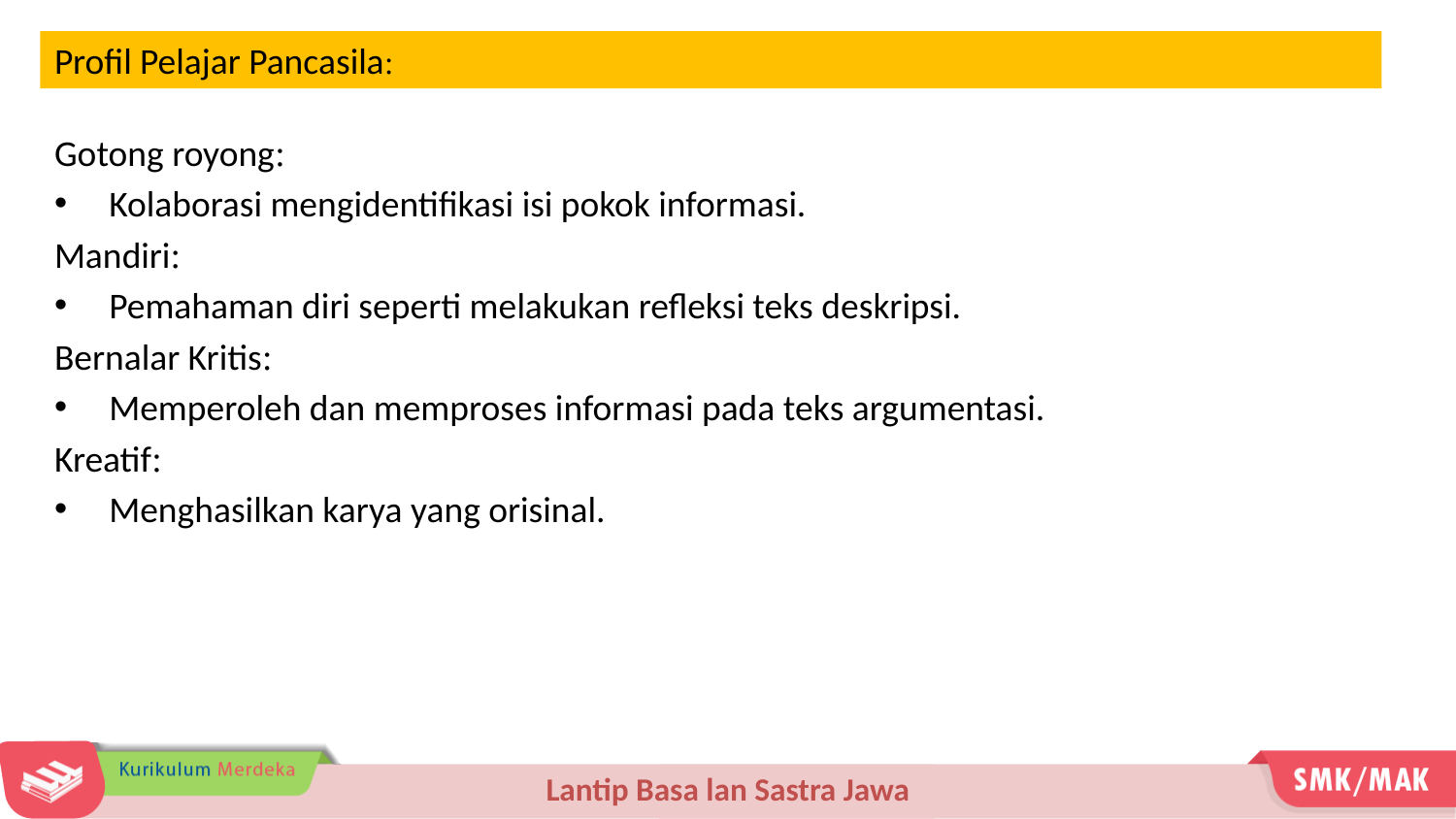

Profil Pelajar Pancasila:
Gotong royong:
Kolaborasi mengidentifikasi isi pokok informasi.
Mandiri:
Pemahaman diri seperti melakukan refleksi teks deskripsi.
Bernalar Kritis:
Memperoleh dan memproses informasi pada teks argumentasi.
Kreatif:
Menghasilkan karya yang orisinal.